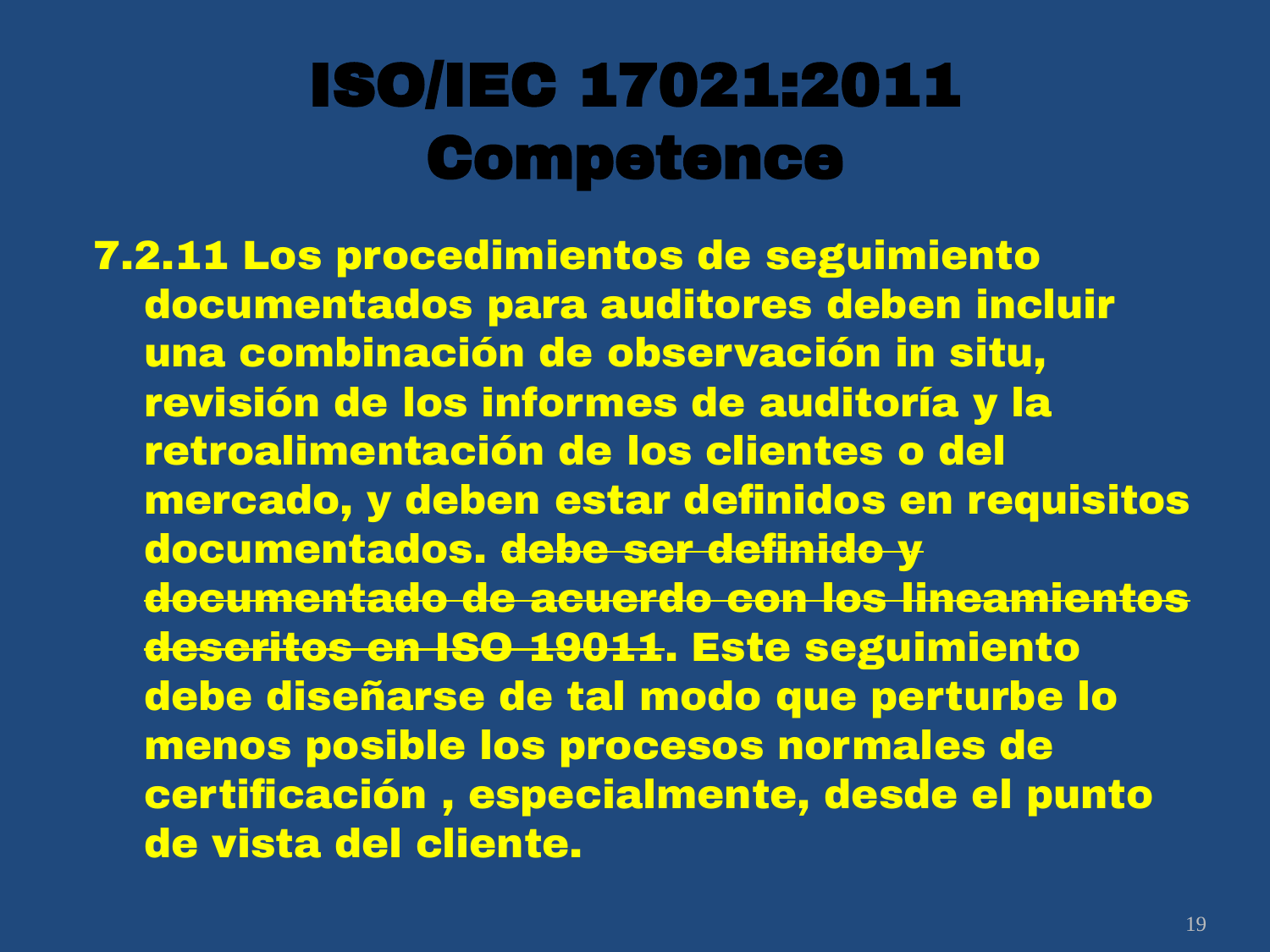

# ISO/IEC 17021:2011 Competence
7.2.11 Los procedimientos de seguimiento documentados para auditores deben incluir una combinación de observación in situ, revisión de los informes de auditoría y la retroalimentación de los clientes o del mercado, y deben estar definidos en requisitos documentados. debe ser definido y documentado de acuerdo con los lineamientos descritos en ISO 19011. Este seguimiento debe diseñarse de tal modo que perturbe lo menos posible los procesos normales de certificación , especialmente, desde el punto de vista del cliente.
19